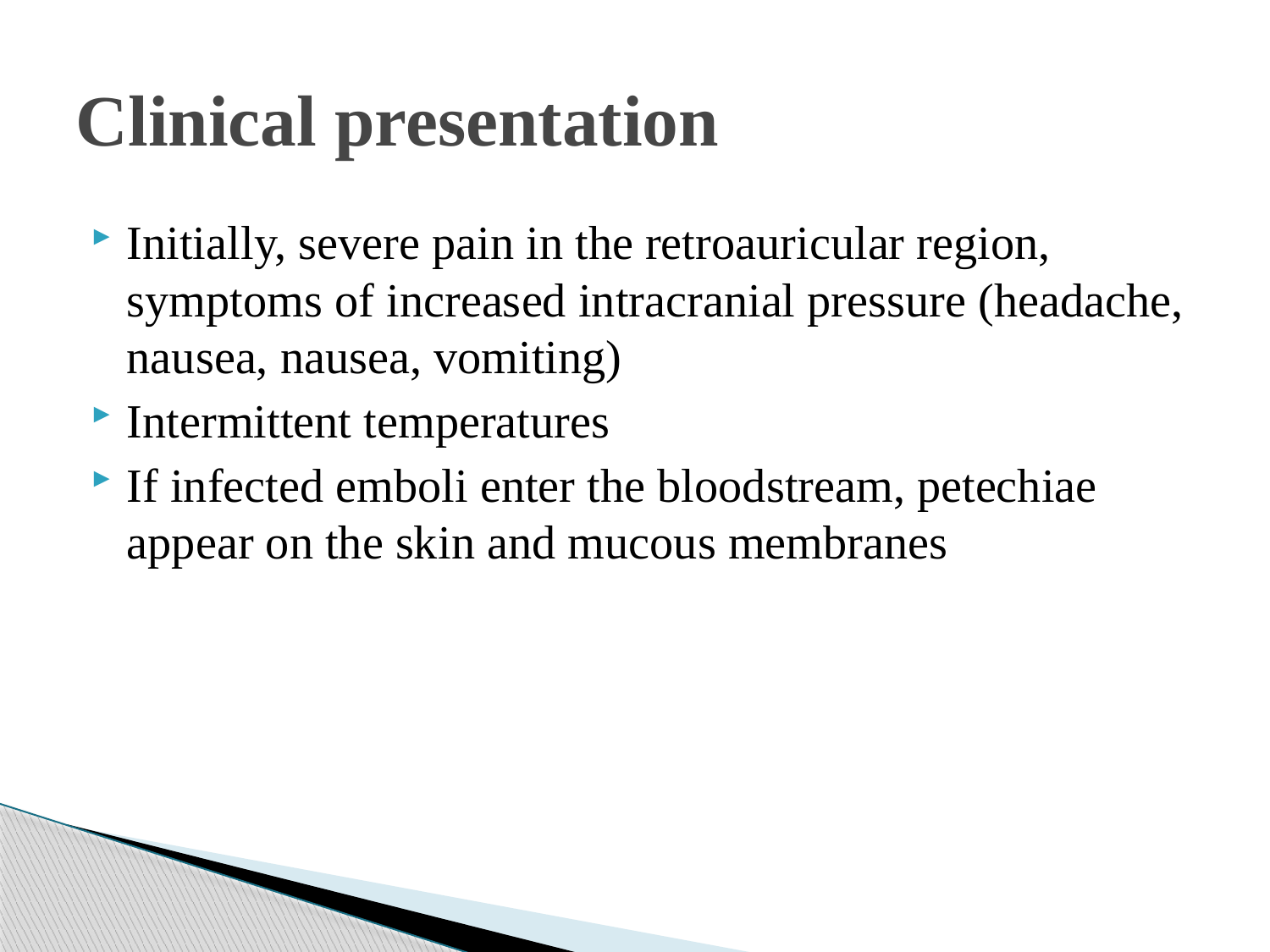

# Clinical presentation
Initially, severe pain in the retroauricular region, symptoms of increased intracranial pressure (headache, nausea, nausea, vomiting)
Intermittent temperatures
If infected emboli enter the bloodstream, petechiae appear on the skin and mucous membranes